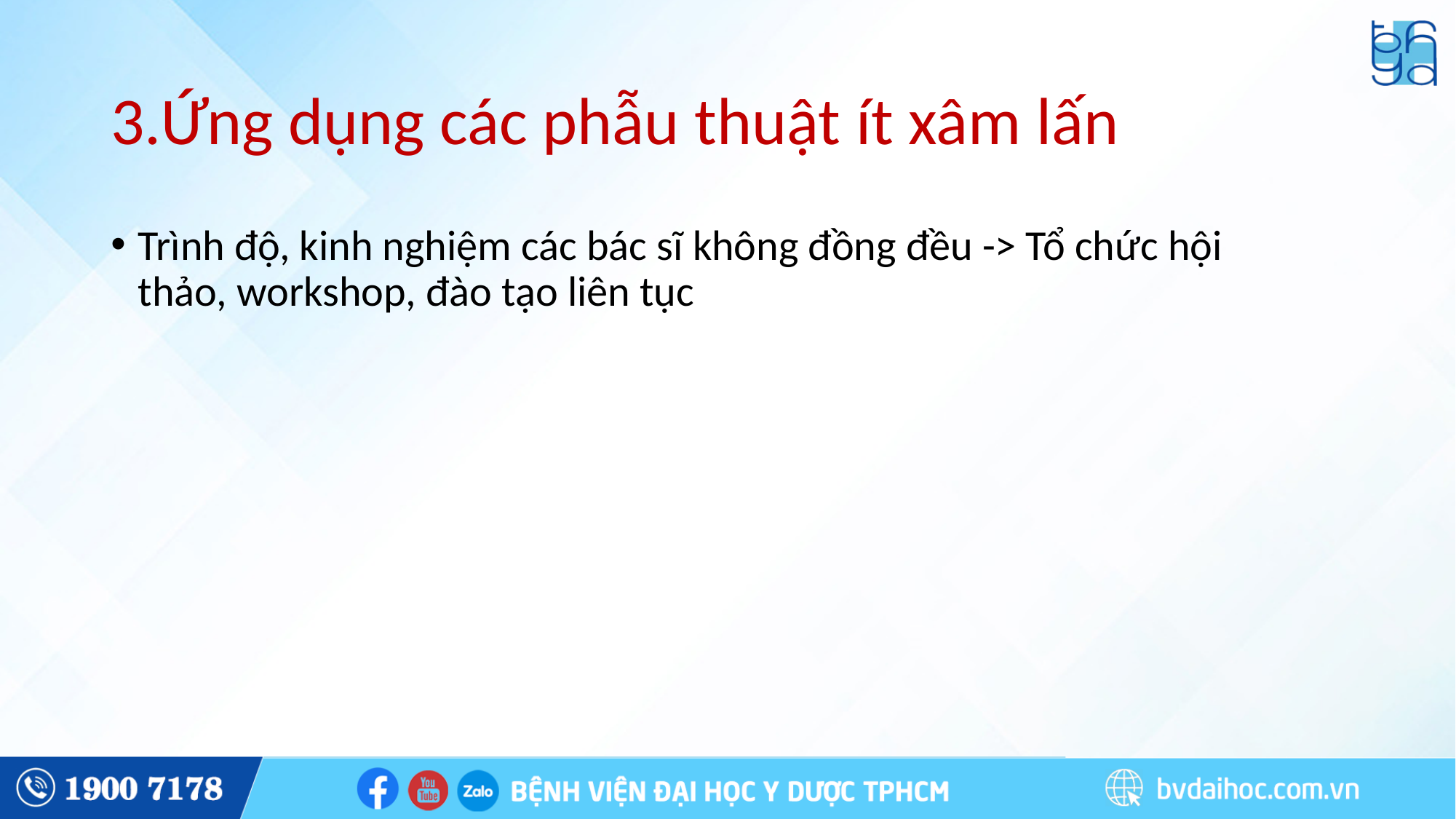

# 3.Ứng dụng các phẫu thuật ít xâm lấn
Trình độ, kinh nghiệm các bác sĩ không đồng đều -> Tổ chức hội thảo, workshop, đào tạo liên tục